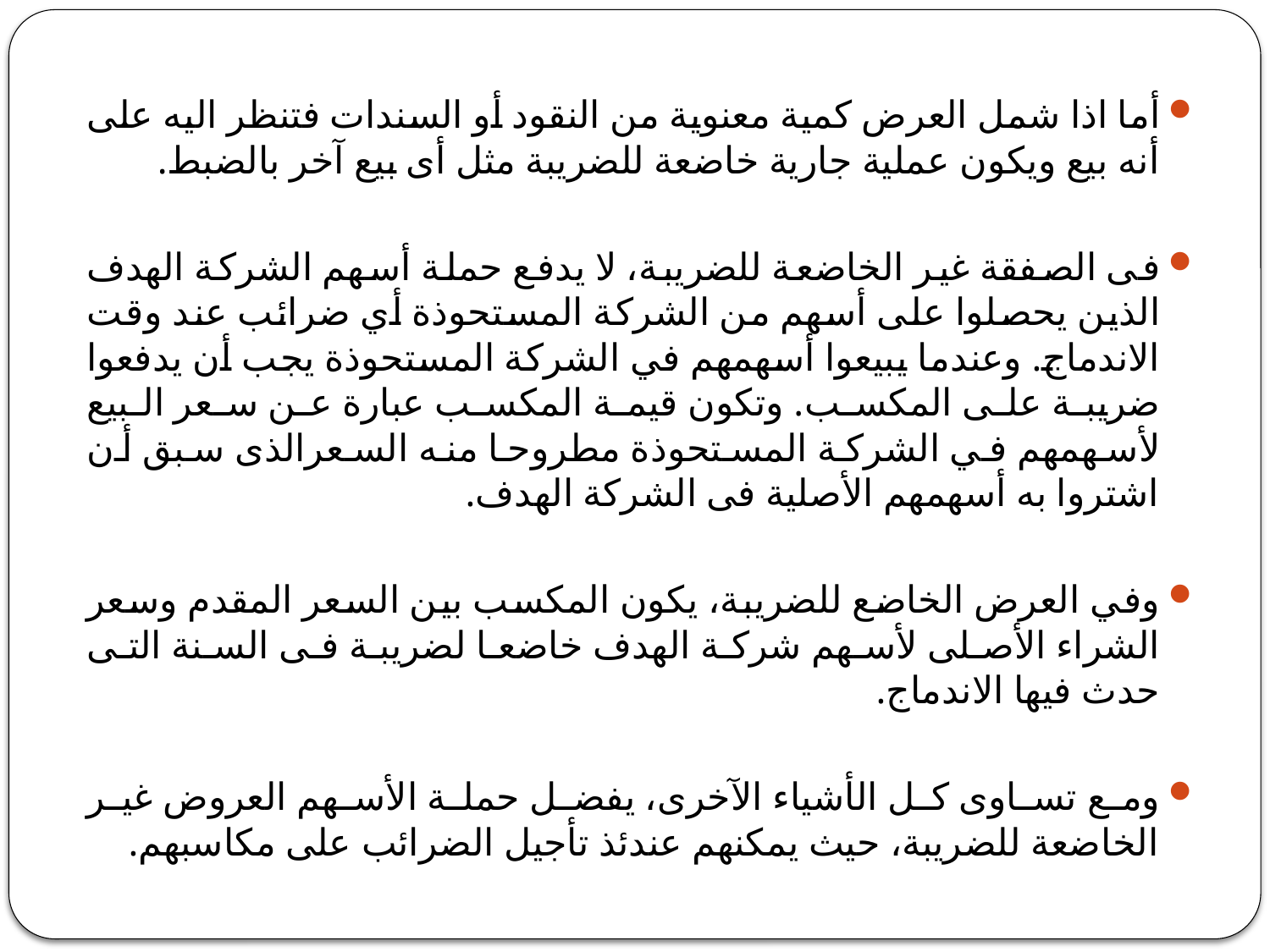

#
أما اذا شمل العرض كمية معنوية من النقود أو السندات فتنظر اليه على أنه بيع ويكون عملية جارية خاضعة للضريبة مثل أى بيع آخر بالضبط.

فى الصفقة غير الخاضعة للضريبة، لا يدفع حملة أسهم الشركة الهدف الذين يحصلوا على أسهم من الشركة المستحوذة أي ضرائب عند وقت الاندماج. وعندما يبيعوا أسهمهم في الشركة المستحوذة يجب أن يدفعوا ضريبة على المكسب. وتكون قيمة المكسب عبارة عن سعر البيع لأسهمهم في الشركة المستحوذة مطروحا منه السعرالذى سبق أن اشتروا به أسهمهم الأصلية فى الشركة الهدف.

وفي العرض الخاضع للضريبة، يكون المكسب بين السعر المقدم وسعر الشراء الأصلى لأسهم شركة الهدف خاضعا لضريبة فى السنة التى حدث فيها الاندماج.

ومع تساوى كل الأشياء الآخرى، يفضل حملة الأسهم العروض غير الخاضعة للضريبة، حيث يمكنهم عندئذ تأجيل الضرائب على مكاسبهم.